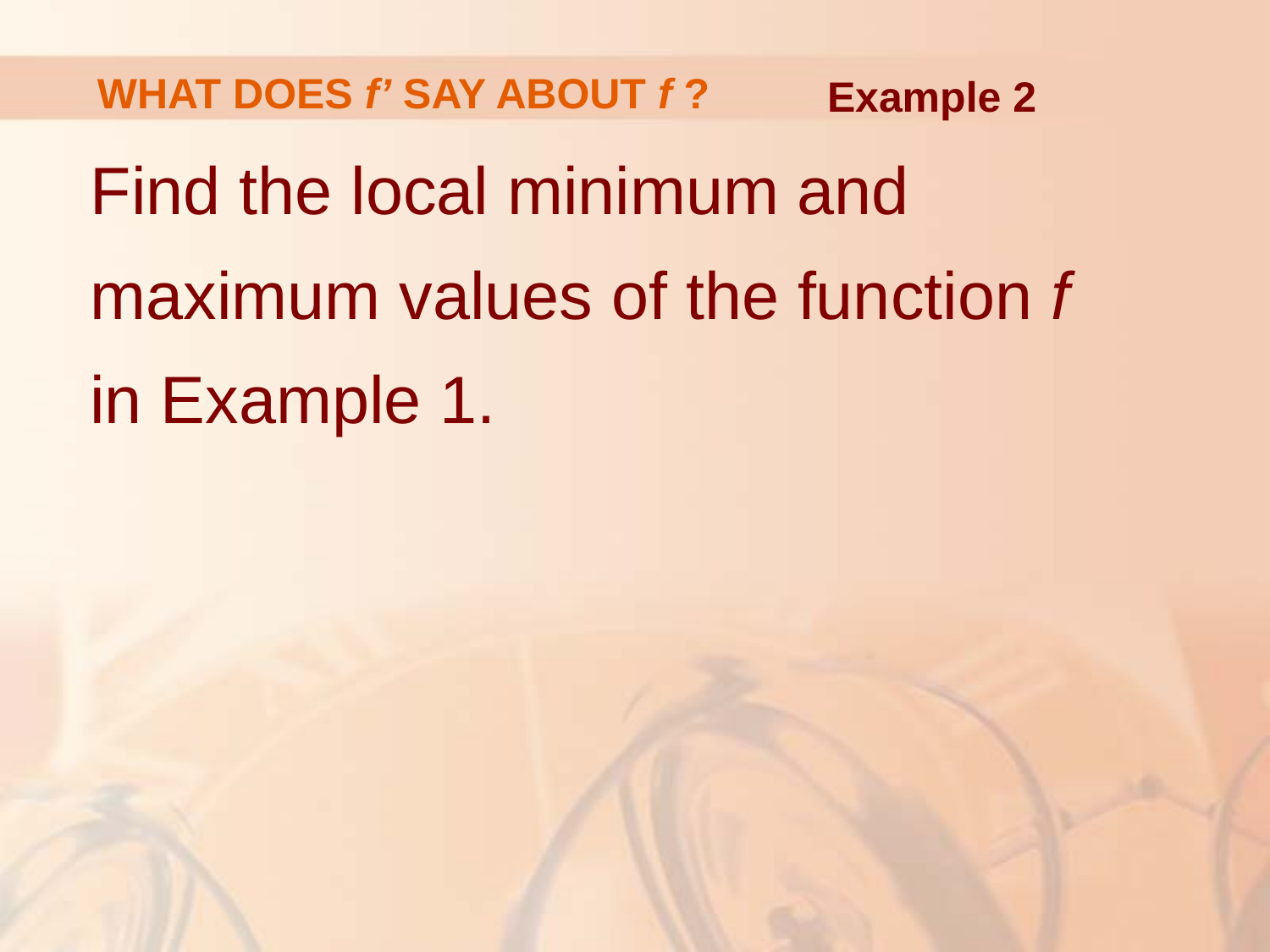

# WHAT DOES f’ SAY ABOUT f ?
Example 2
Find the local minimum and
maximum values of the function f
in Example 1.